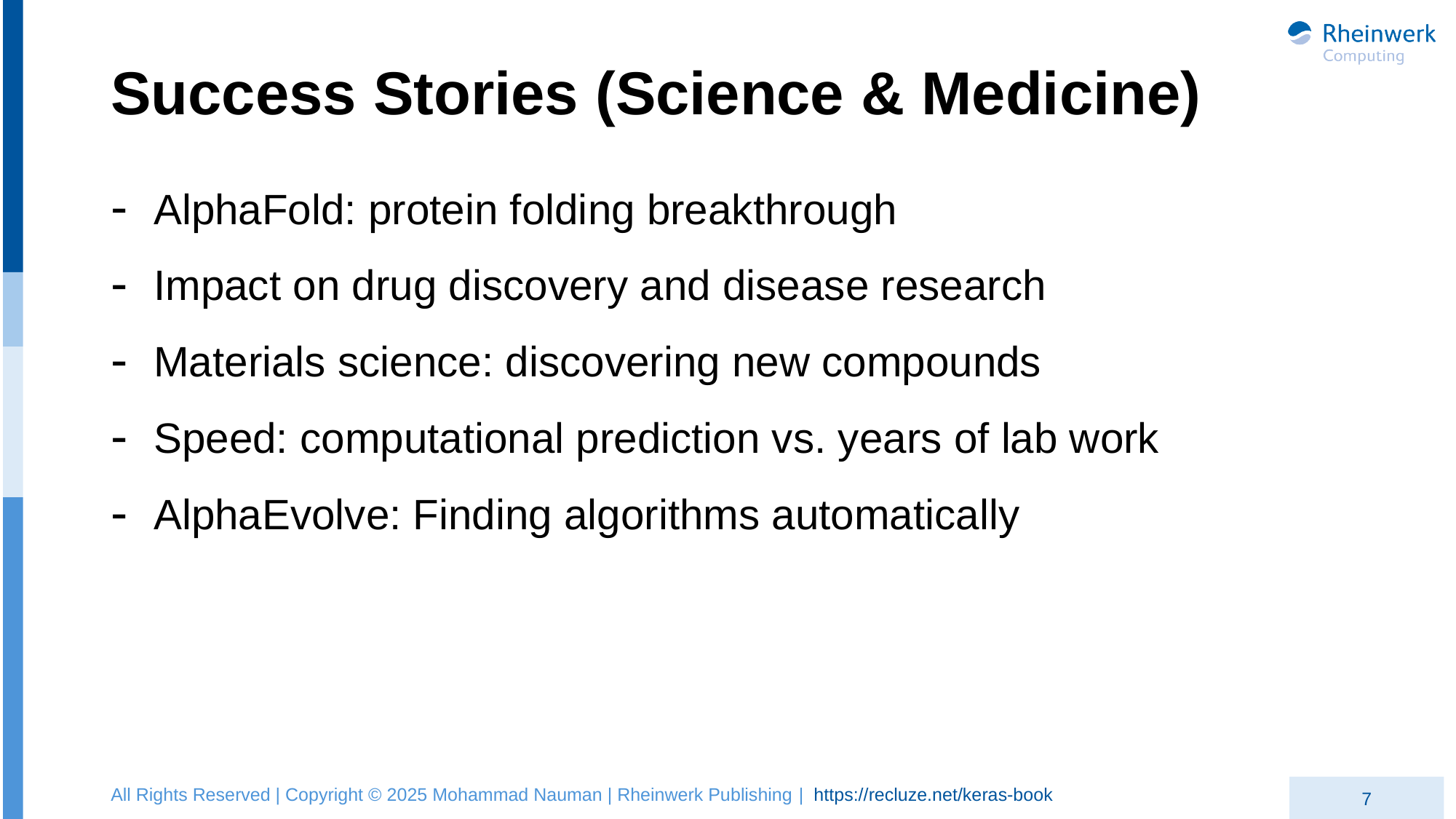

# Success Stories (Science & Medicine)
AlphaFold: protein folding breakthrough
Impact on drug discovery and disease research
Materials science: discovering new compounds
Speed: computational prediction vs. years of lab work
AlphaEvolve: Finding algorithms automatically